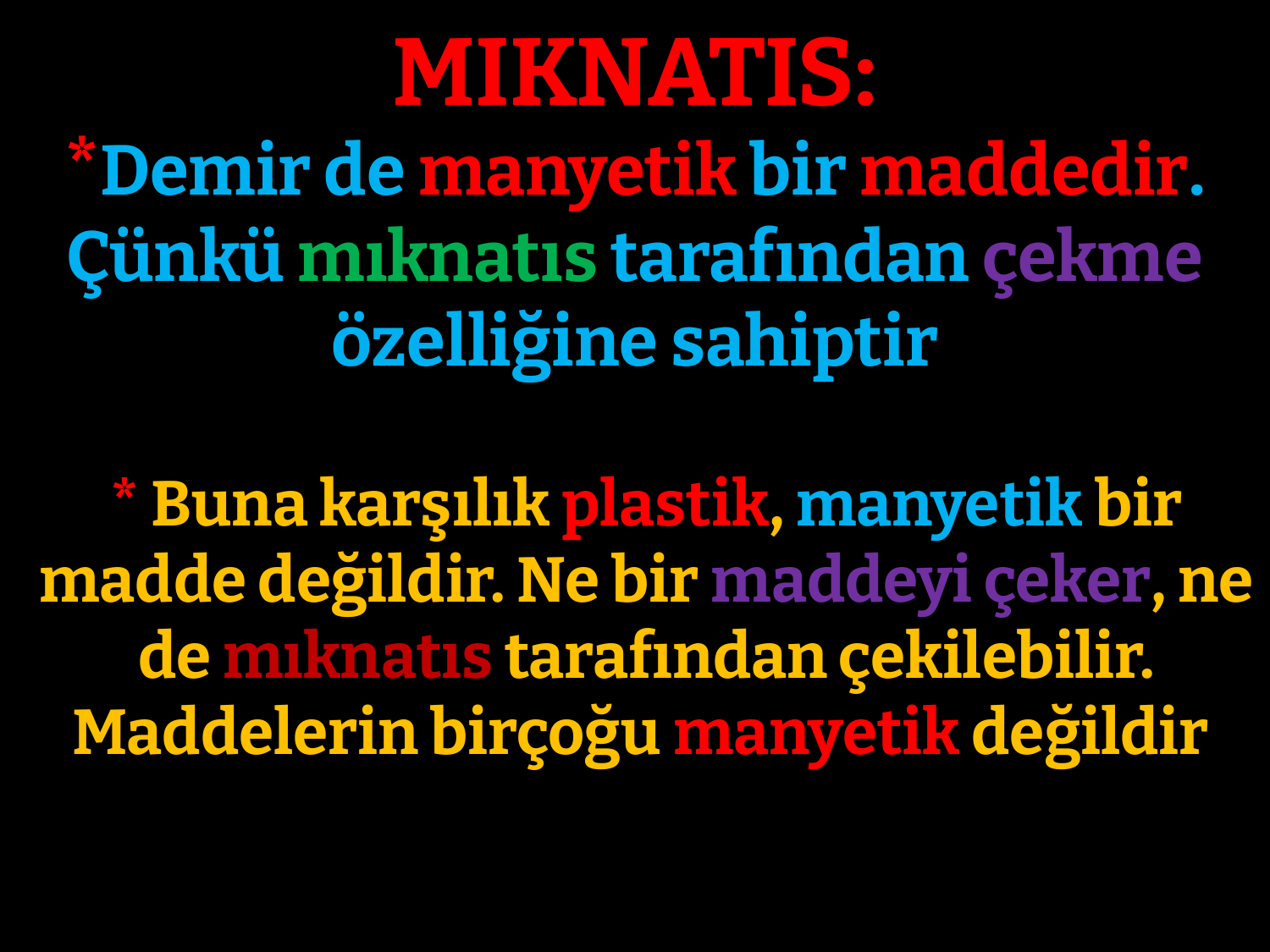

MIKNATIS:
*Demir de manyetik bir maddedir. Çünkü mıknatıs tarafından çekme özelliğine sahiptir
#
* Buna karşılık plastik, manyetik bir madde değildir. Ne bir maddeyi çeker, ne de mıknatıs tarafından çekilebilir. Maddelerin birçoğu manyetik değildir